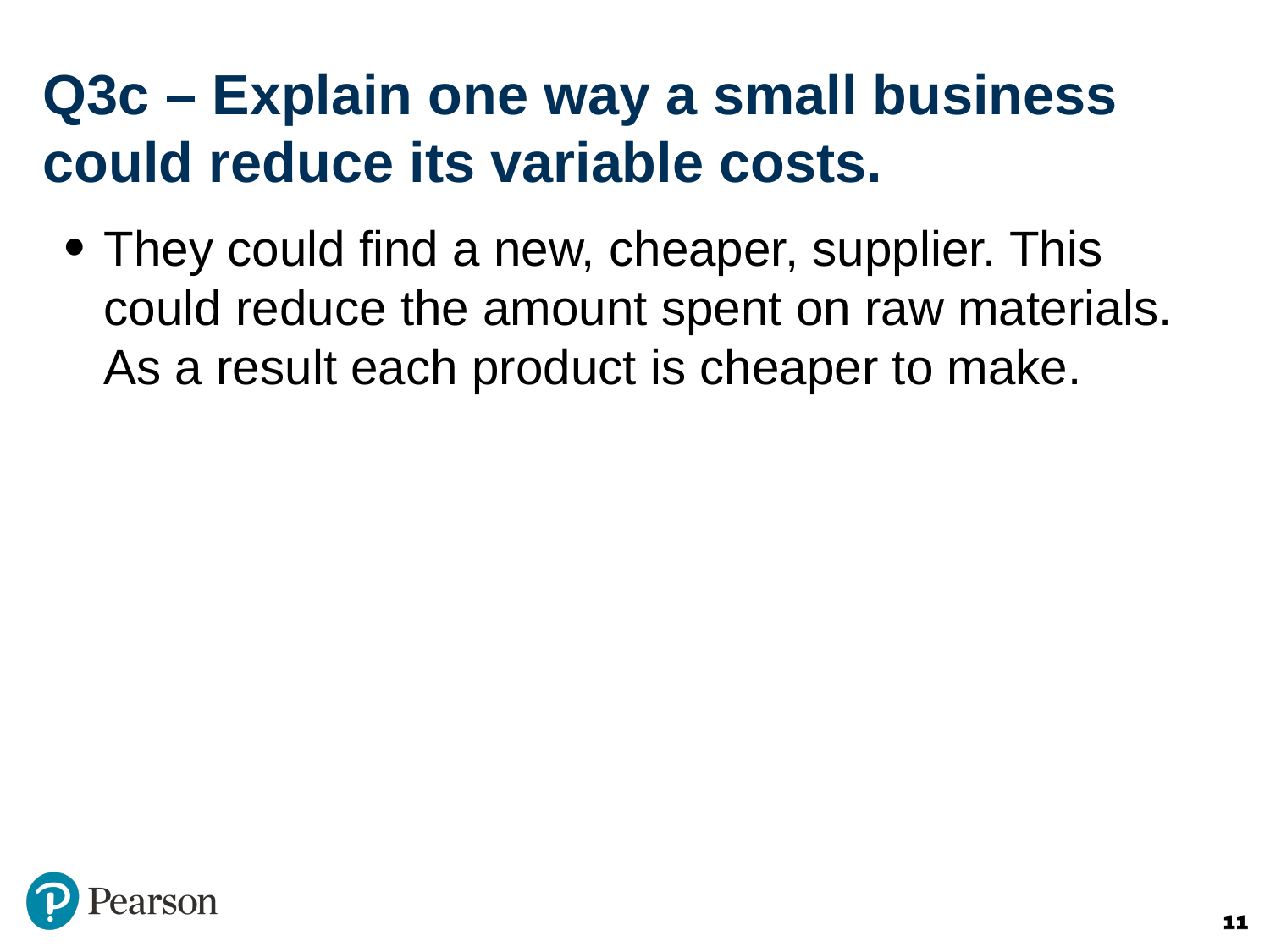

# Q3c – Explain one way a small business could reduce its variable costs.
They could find a new, cheaper, supplier. This could reduce the amount spent on raw materials. As a result each product is cheaper to make.